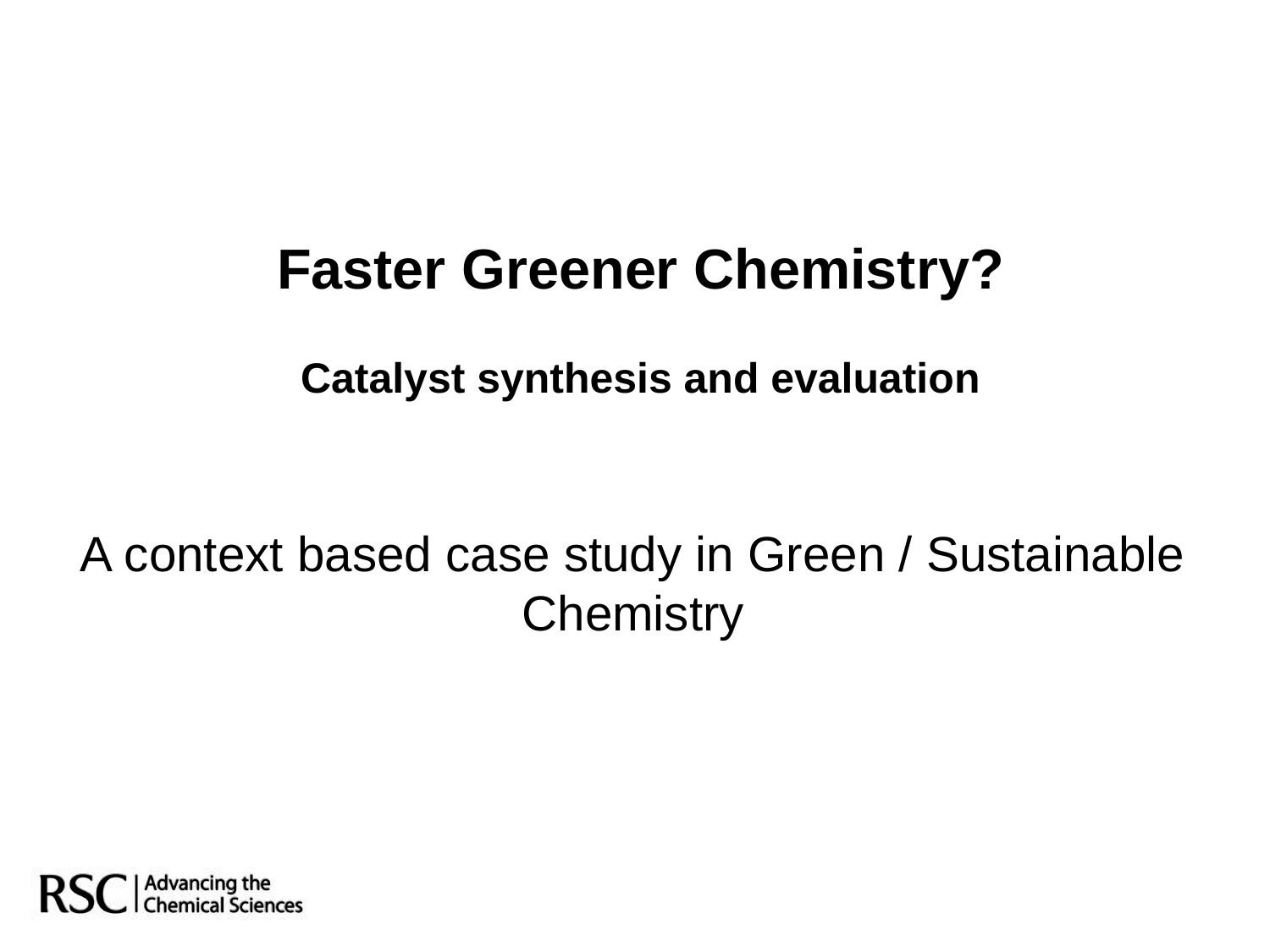

Faster Greener Chemistry?

Catalyst synthesis and evaluation
A context based case study in Green / Sustainable Chemistry